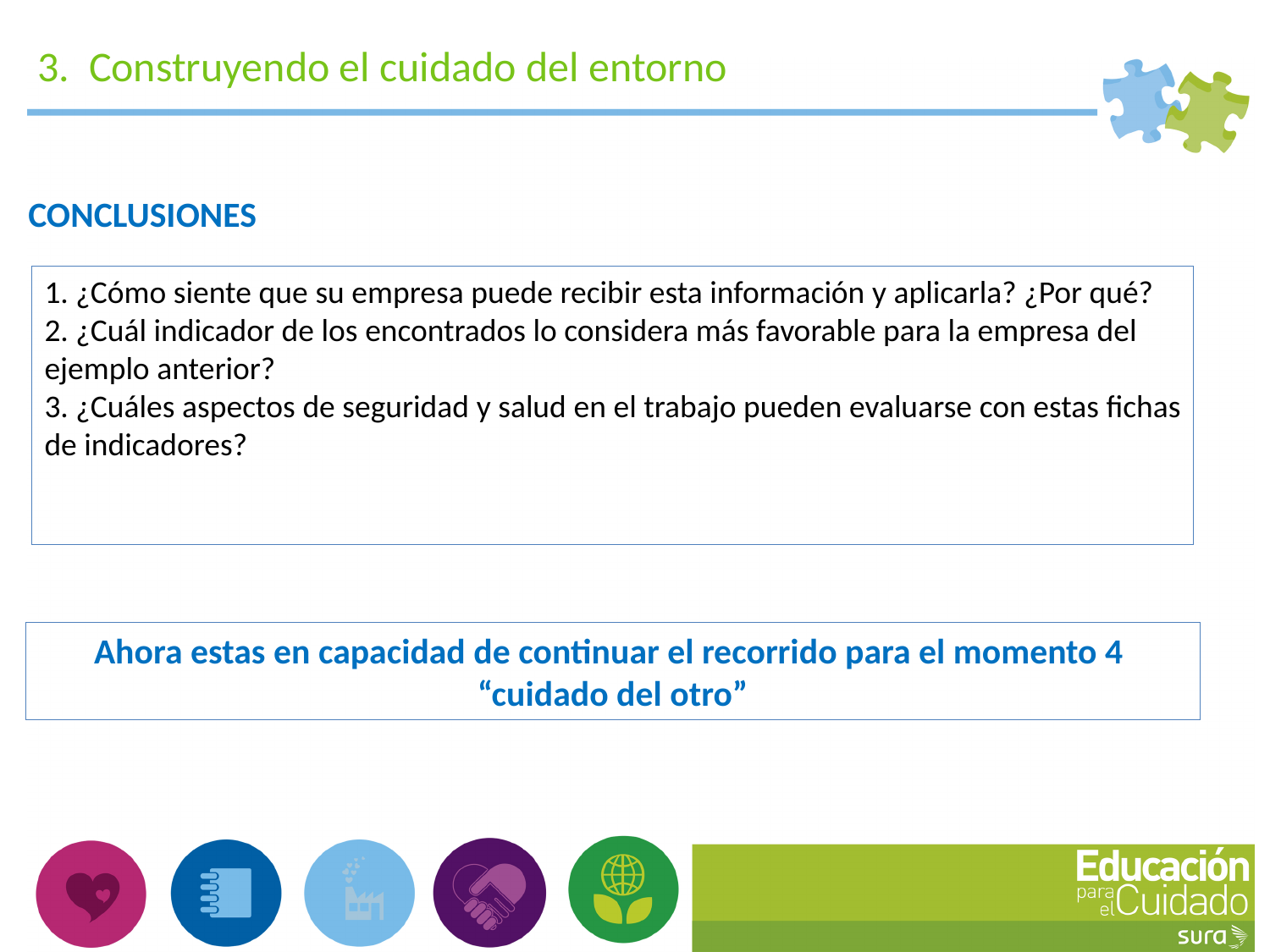

3.  Construyendo el cuidado del entorno
CONCLUSIONES
1. ¿Cómo siente que su empresa puede recibir esta información y aplicarla? ¿Por qué?
2. ¿Cuál indicador de los encontrados lo considera más favorable para la empresa del ejemplo anterior?
3. ¿Cuáles aspectos de seguridad y salud en el trabajo pueden evaluarse con estas fichas de indicadores?

Ahora estas en capacidad de continuar el recorrido para el momento 4  “cuidado del otro”